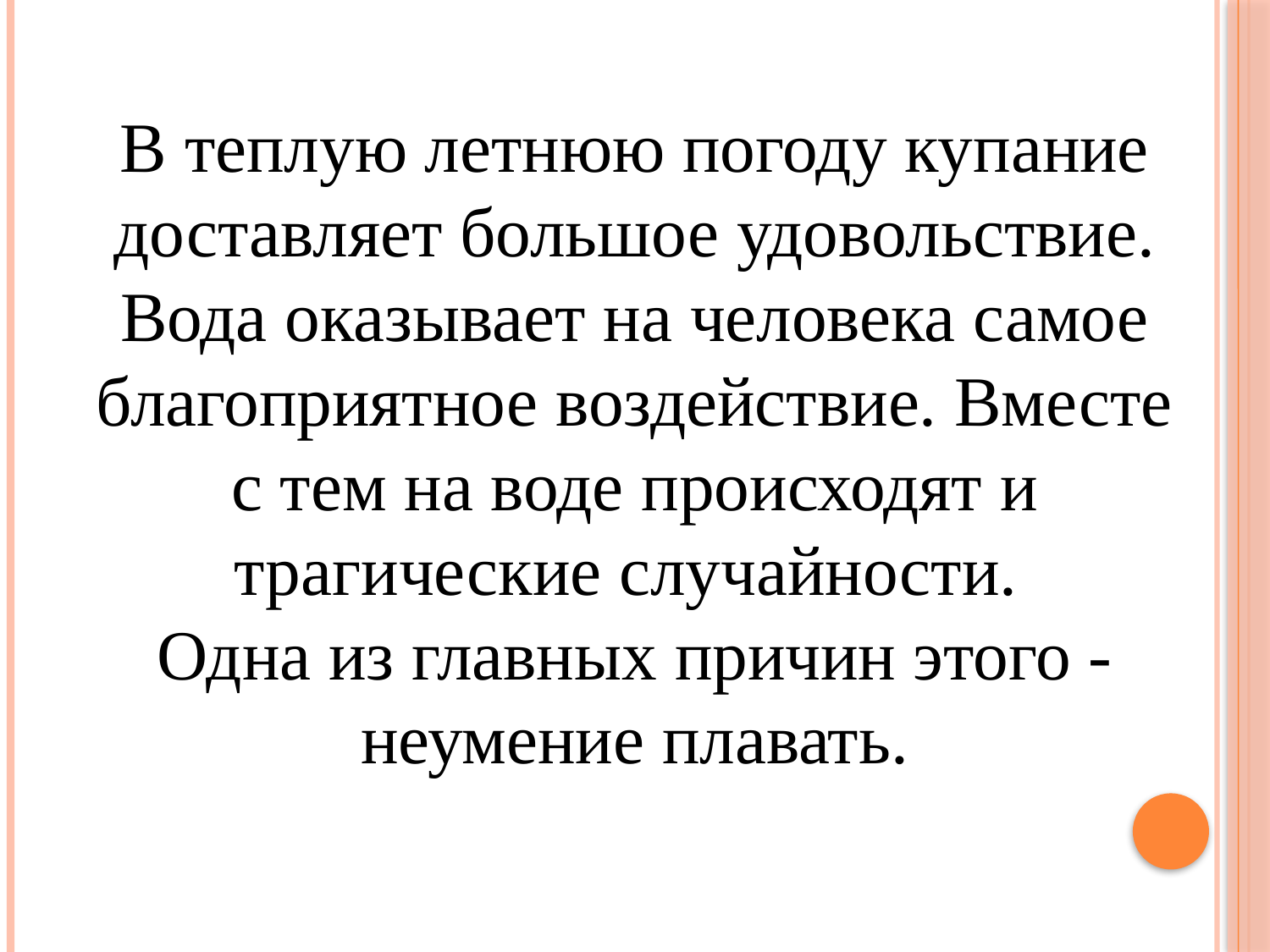

В теплую летнюю погоду купание доставляет большое удовольствие. Вода оказывает на человека самое благоприятное воздействие. Вместе с тем на воде происходят и трагические случайности.
Одна из главных причин этого - неумение плавать.